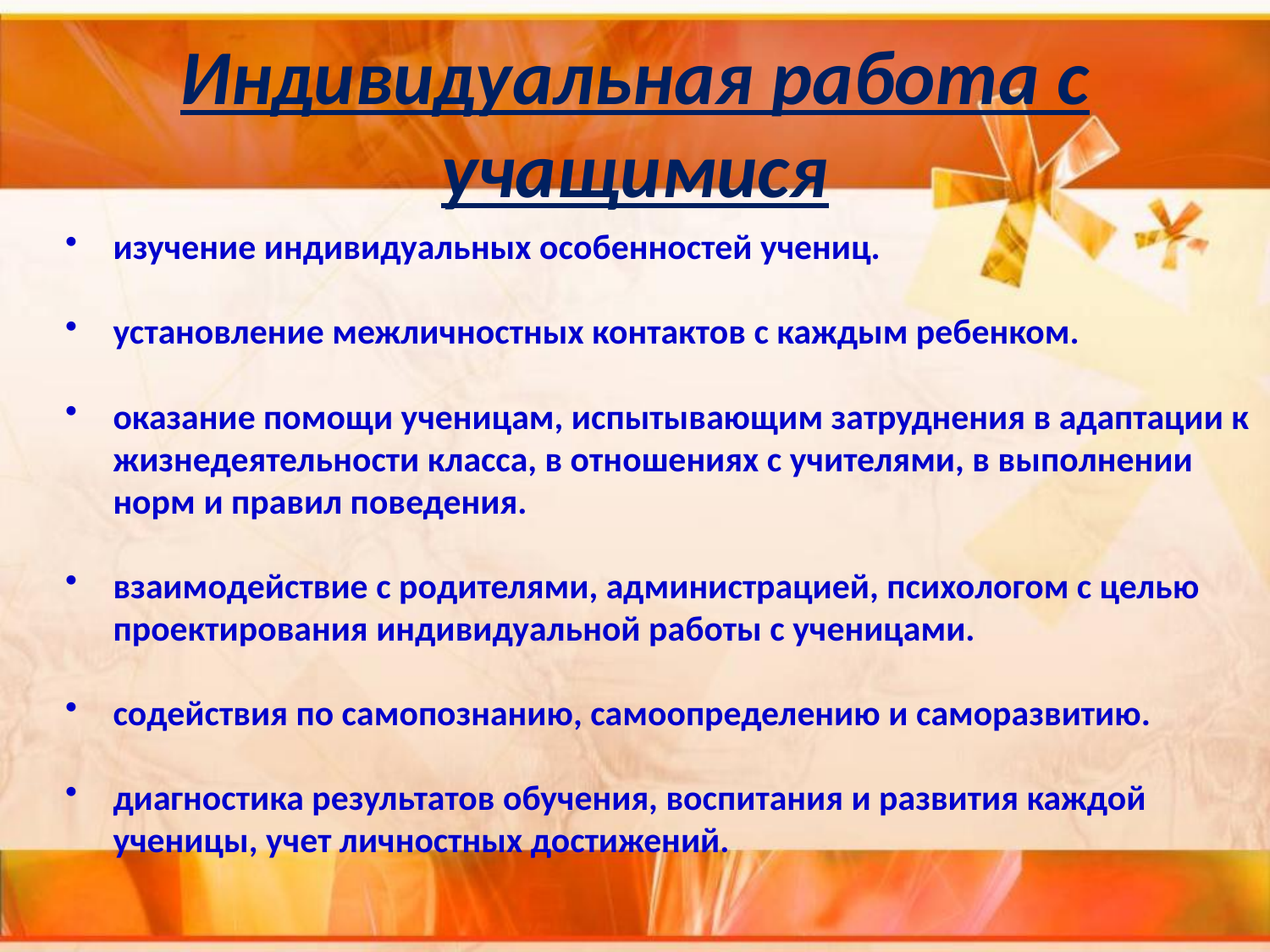

Индивидуальная работа с учащимися
изучение индивидуальных особенностей учениц.

установление межличностных контактов с каждым ребенком.

оказание помощи ученицам, испытывающим затруднения в адаптации к жизнедеятельности класса, в отношениях с учителями, в выполнении норм и правил поведения.

взаимодействие с родителями, администрацией, психологом с целью проектирования индивидуальной работы с ученицами.

содействия по самопознанию, самоопределению и саморазвитию.

диагностика результатов обучения, воспитания и развития каждой ученицы, учет личностных достижений.